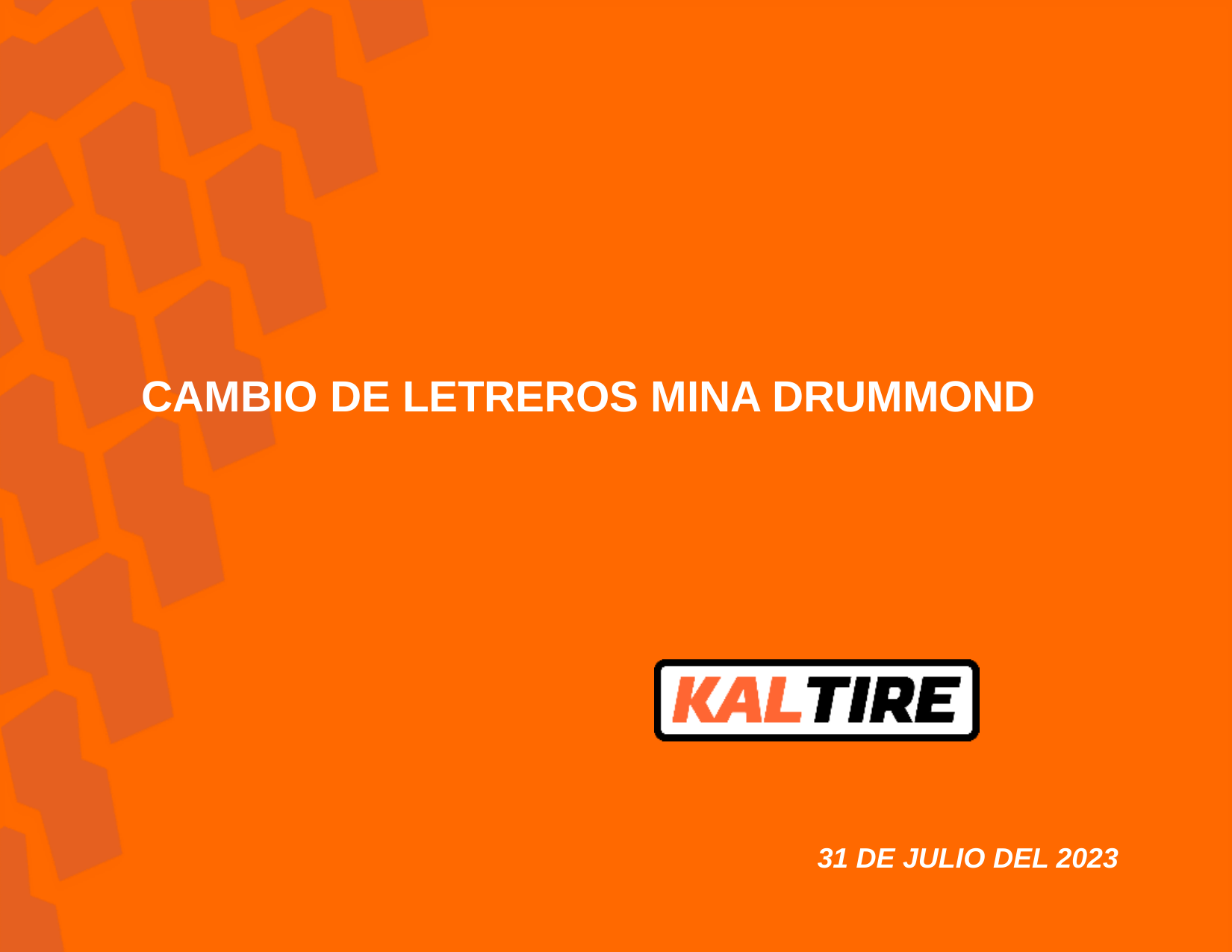

CAMBIO DE LETREROS MINA DRUMMOND

# 31 DE JULIO DEL 2023